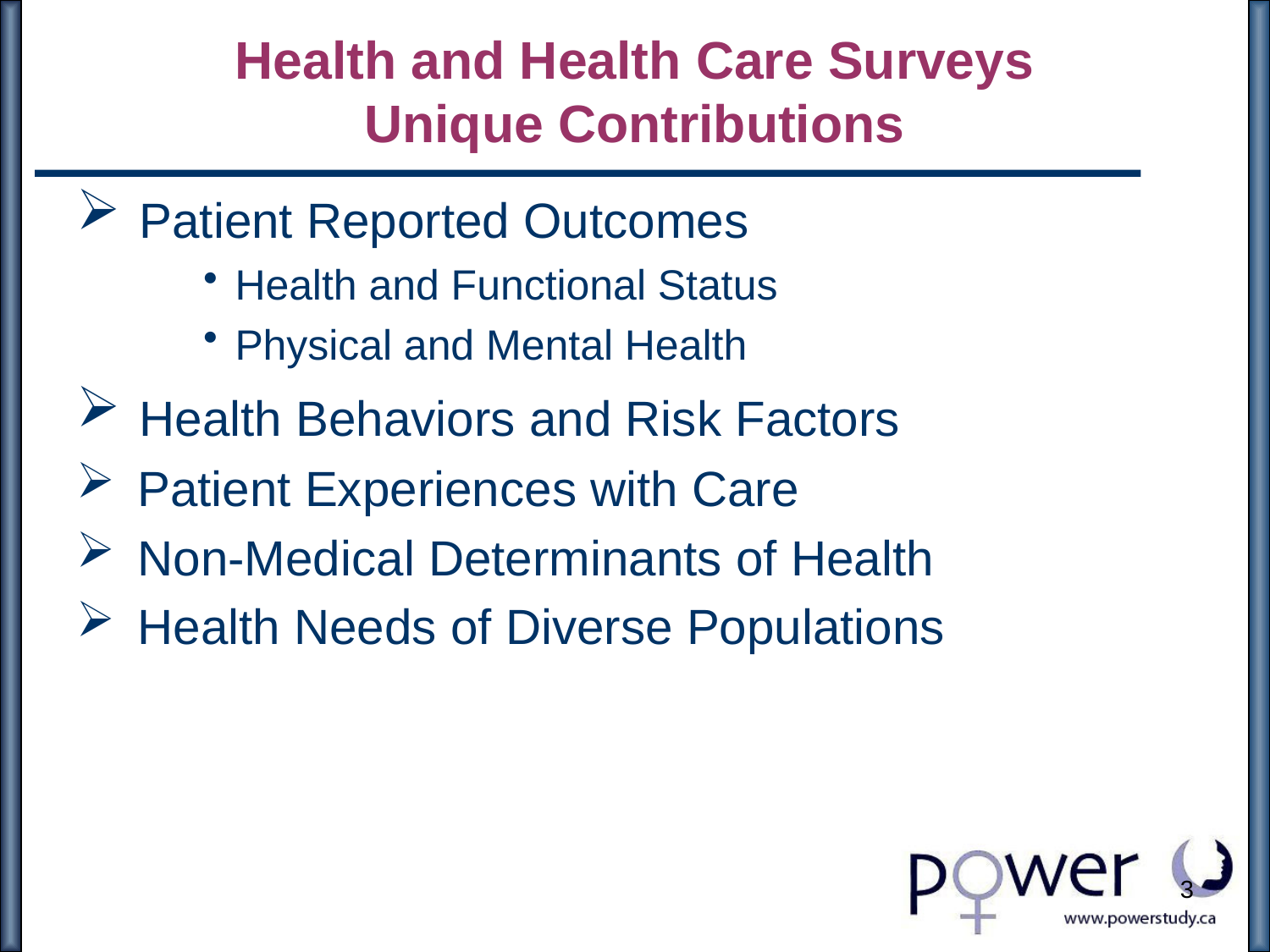

# Health and Health Care Surveys Unique Contributions
 Patient Reported Outcomes
Health and Functional Status
Physical and Mental Health
 Health Behaviors and Risk Factors
 Patient Experiences with Care
 Non-Medical Determinants of Health
 Health Needs of Diverse Populations

3